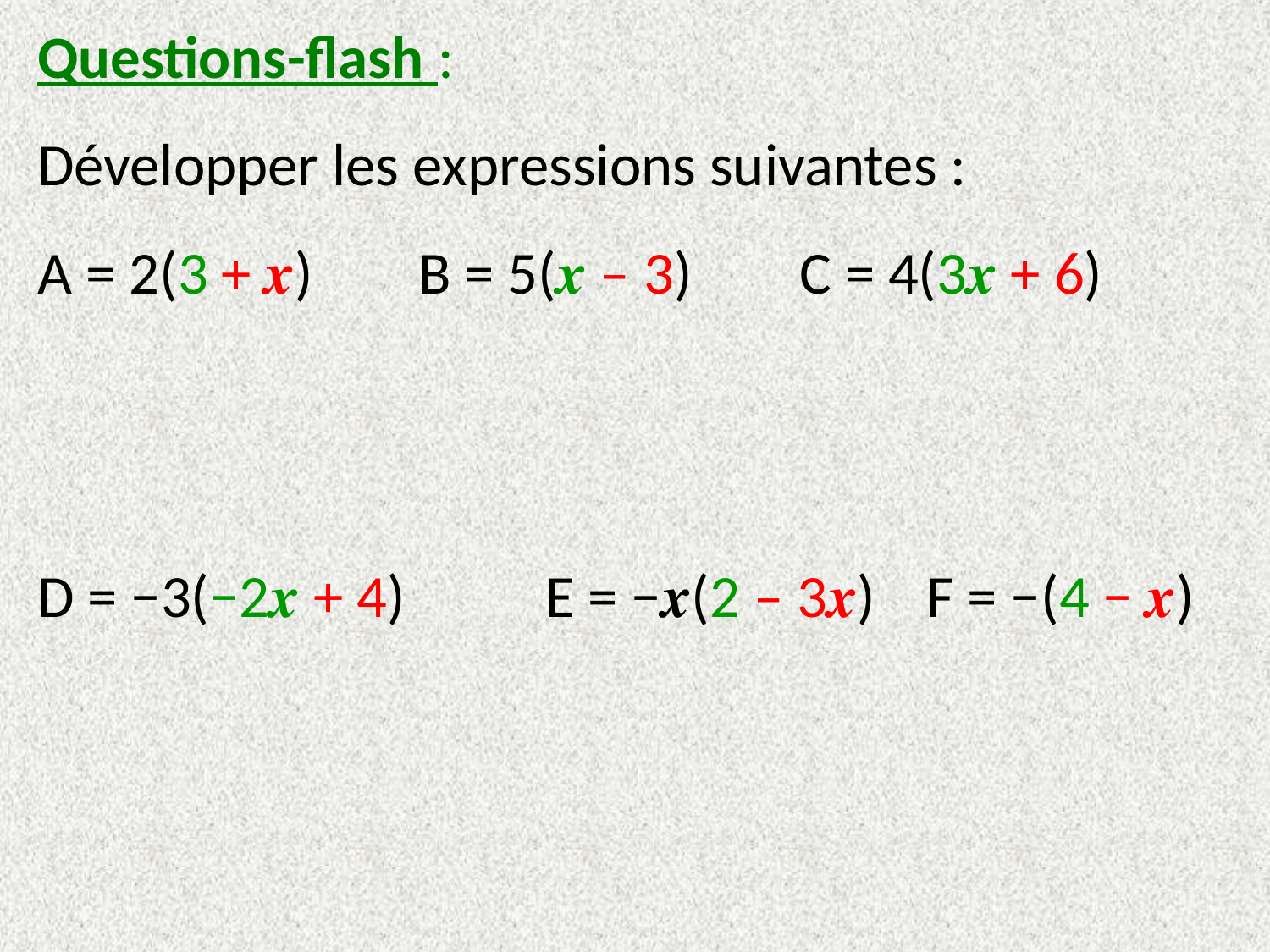

Questions-flash :
Développer les expressions suivantes :
A = 2(3 + x)	B = 5(x – 3)	C = 4(3x + 6)

D = −3(−2x + 4)		E = −x(2 – 3x)	F = −(4 − x)